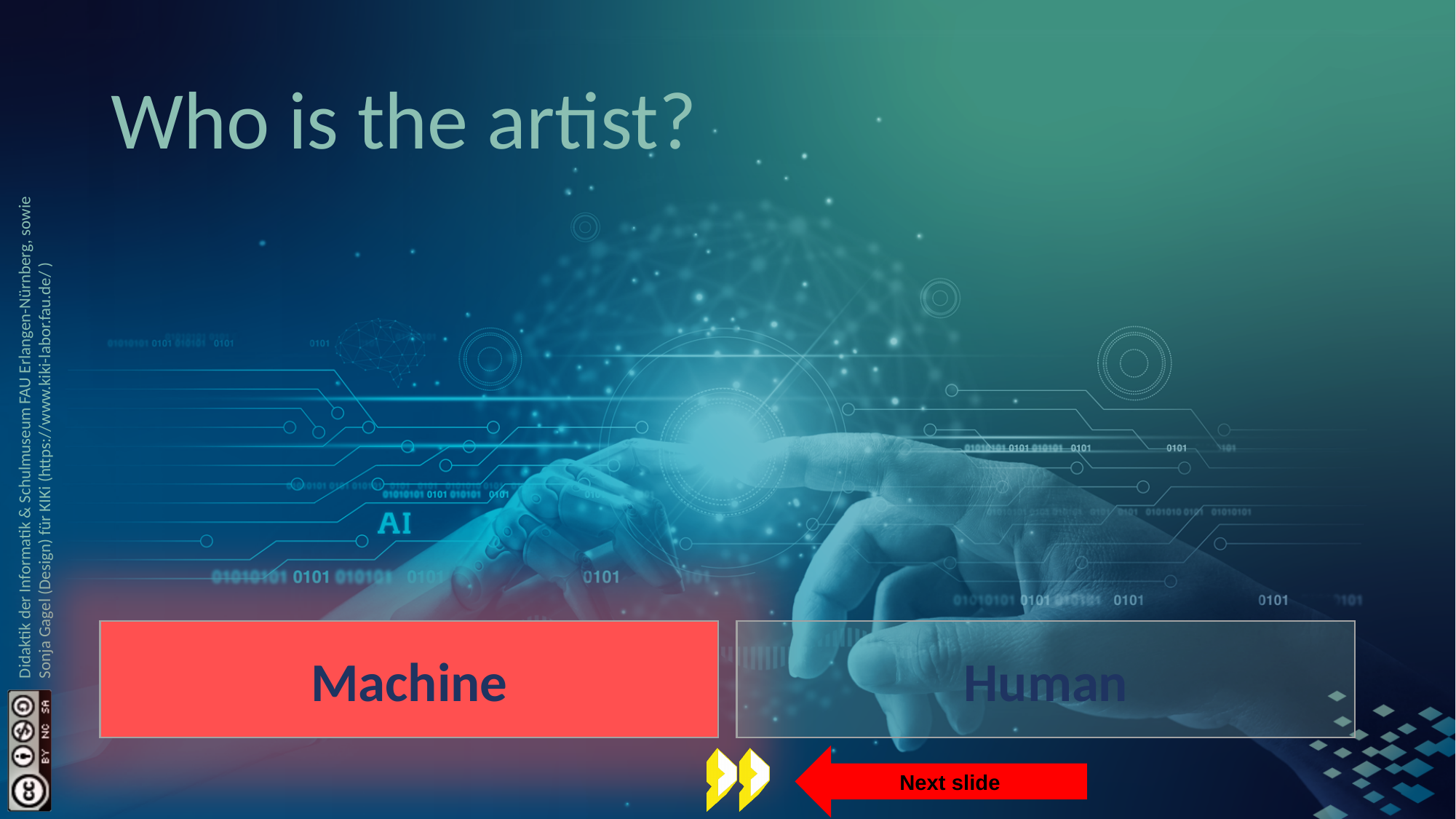

# Who is the artist?

Next slide